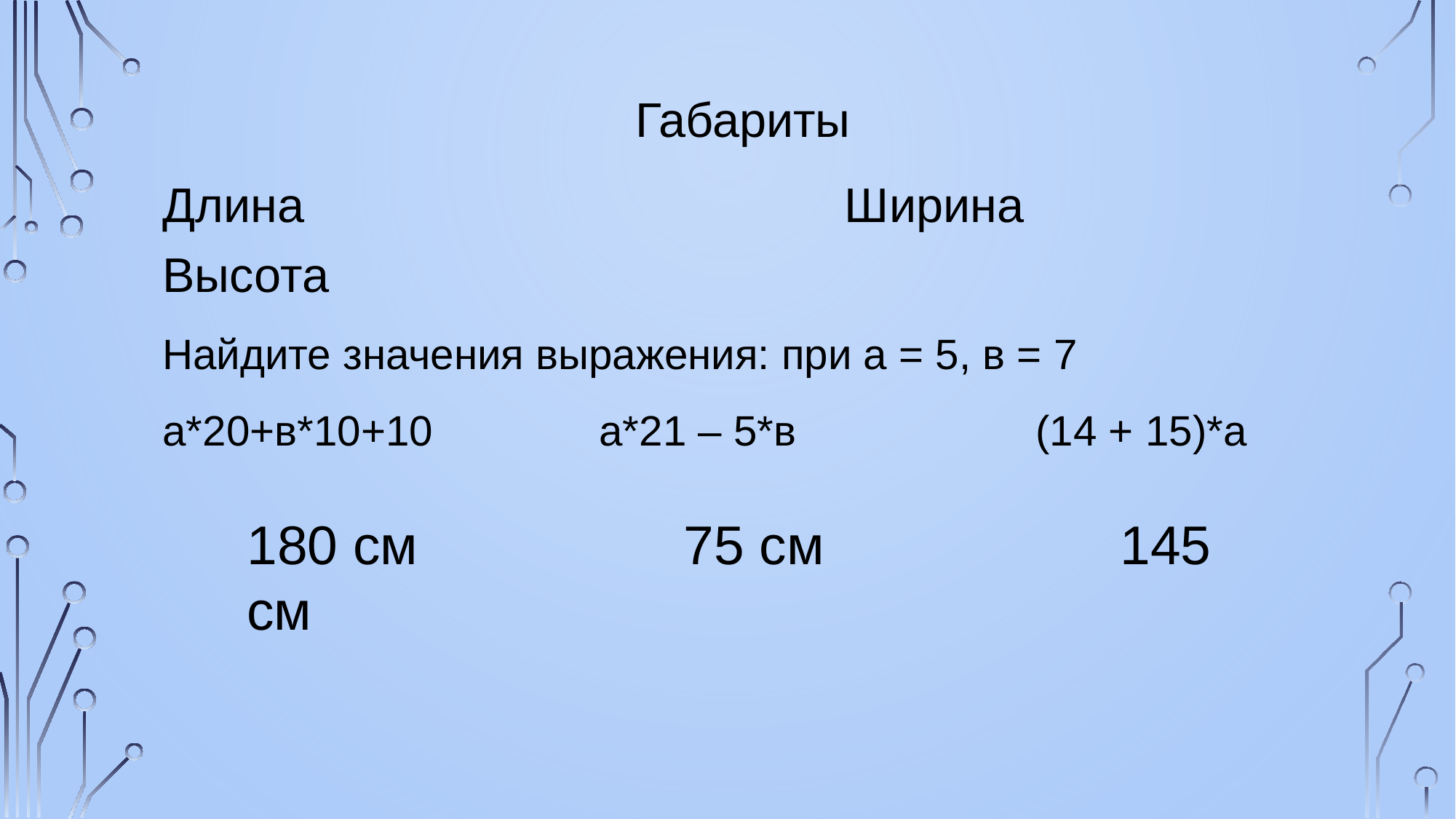

Габариты
Длина			     Ширина			 Высота
Найдите значения выражения: при а = 5, в = 7
а*20+в*10+10		а*21 – 5*в			(14 + 15)*а

180 см			75 см			145 см